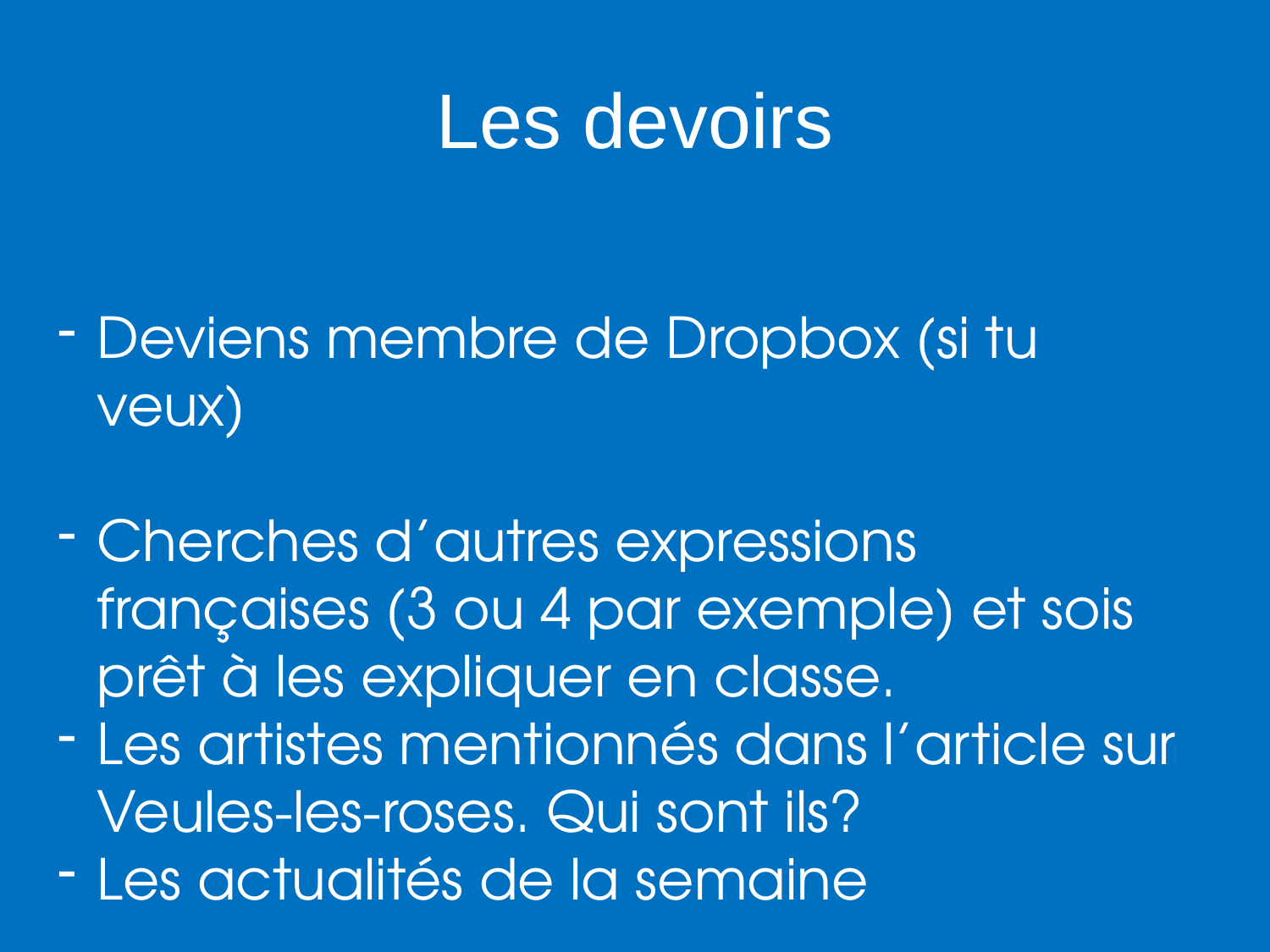

# Les devoirs
Deviens membre de Dropbox (si tu veux)

Cherches d’autres expressions françaises (3 ou 4 par exemple) et sois prêt à les expliquer en classe.
Les artistes mentionnés dans l’article sur Veules-les-roses. Qui sont ils?
Les actualités de la semaine